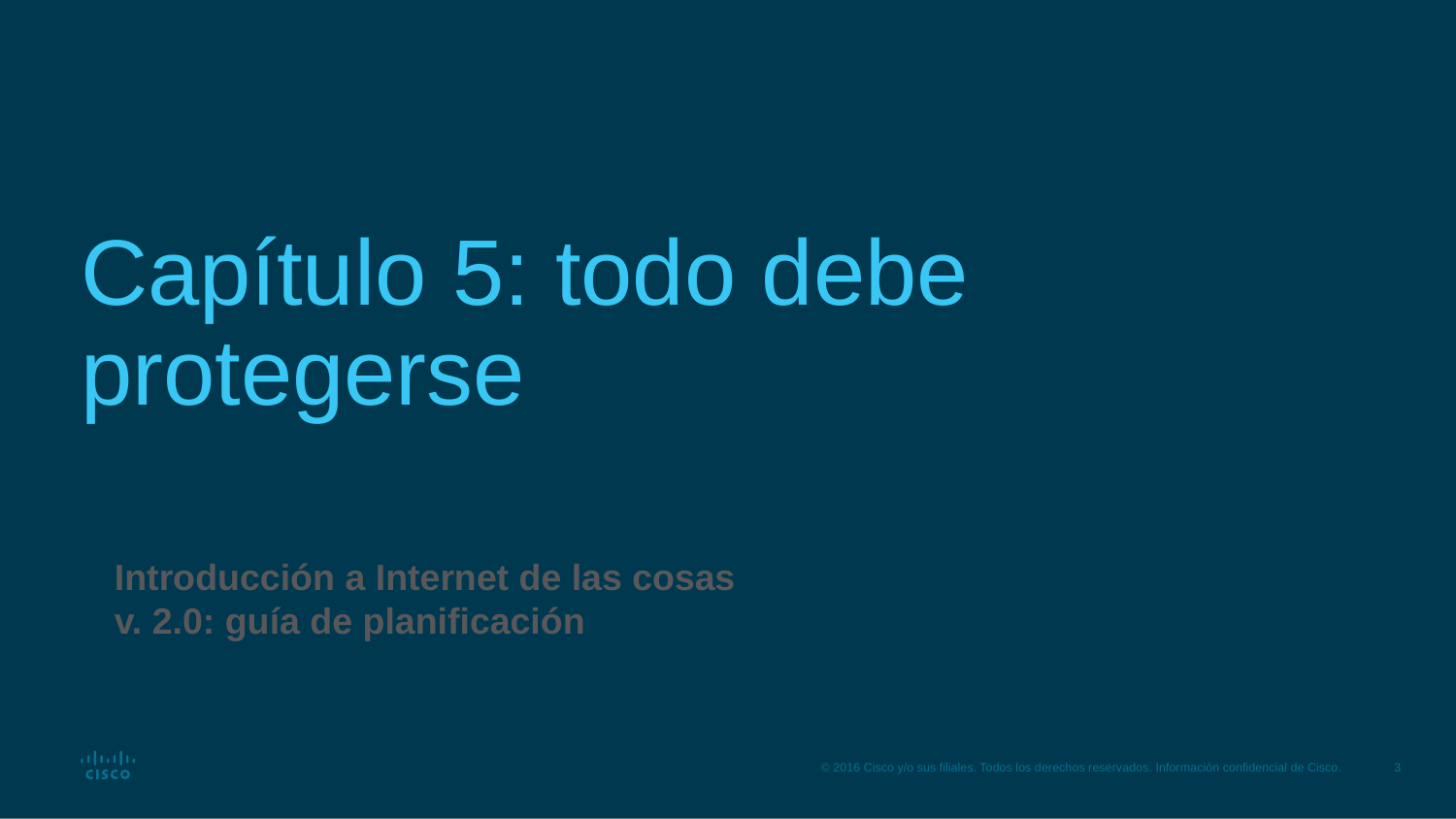

# Capítulo 5: todo debe protegerse
Introducción a Internet de las cosas v. 2.0: guía de planificación